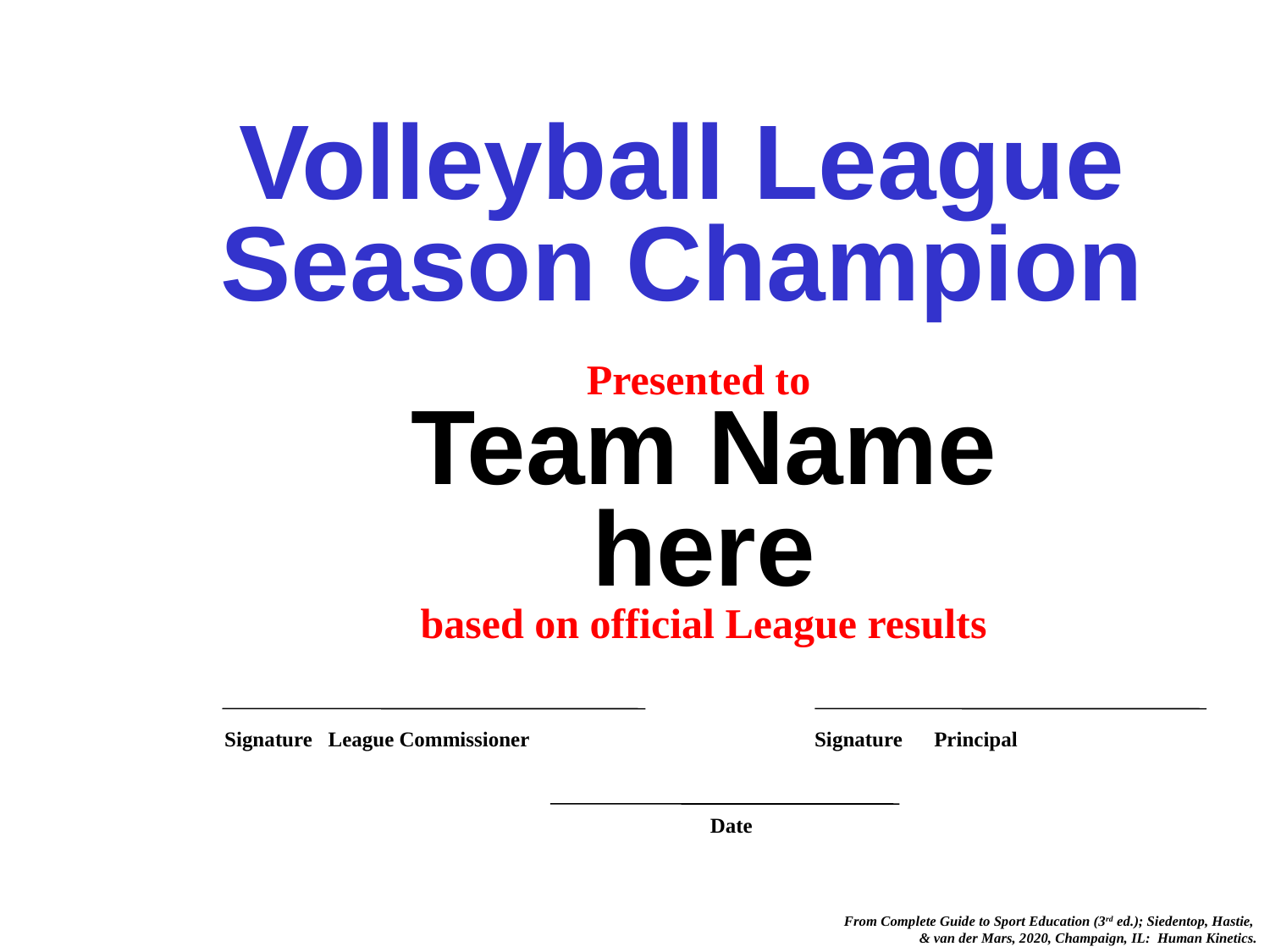

Volleyball League
Season Champion
Presented to
Team Name here
based on official League results

Signature   League Commissioner
Signature      Principal

Date